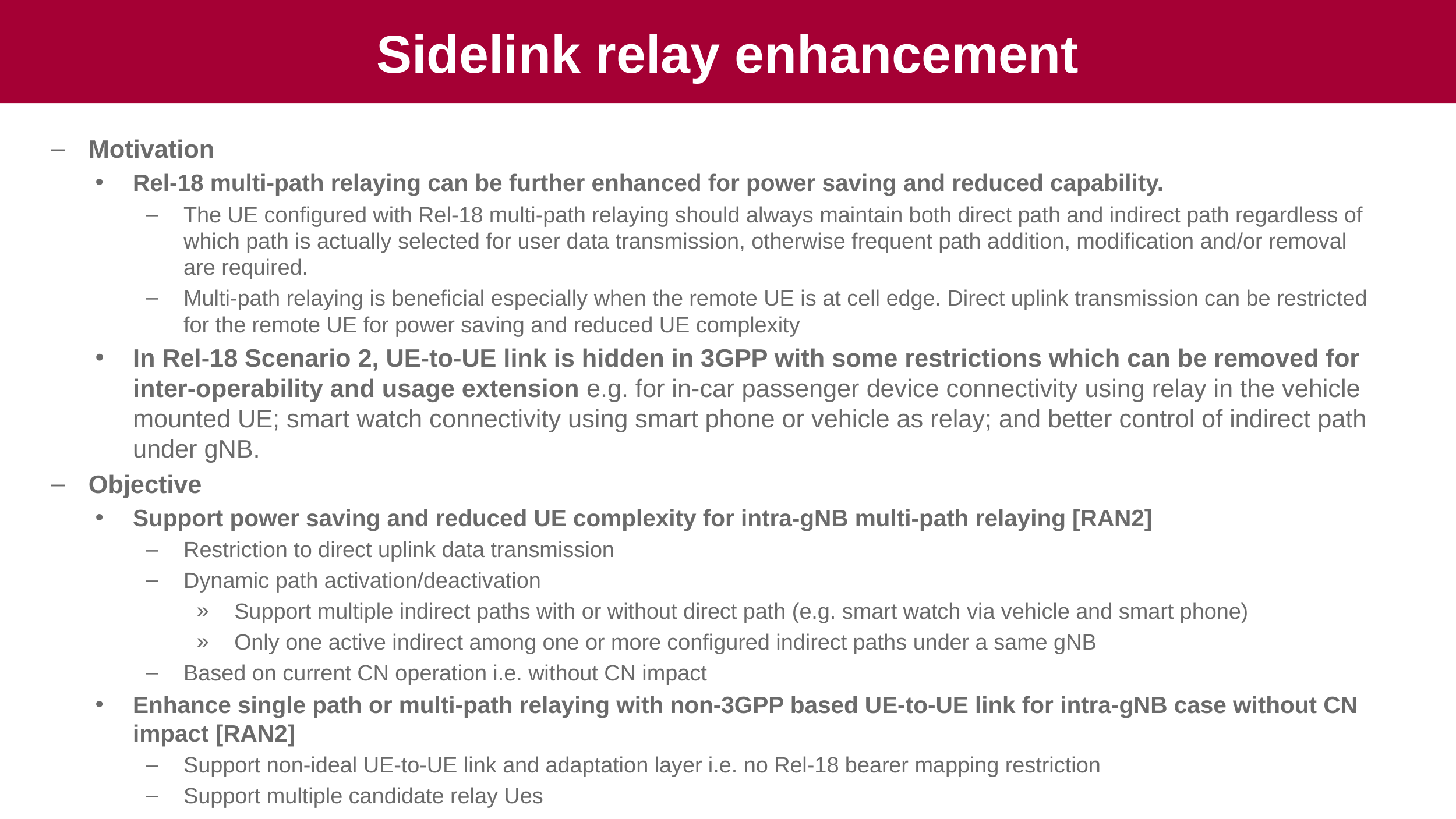

# Sidelink relay enhancement
Motivation
Rel-18 multi-path relaying can be further enhanced for power saving and reduced capability.
The UE configured with Rel-18 multi-path relaying should always maintain both direct path and indirect path regardless of which path is actually selected for user data transmission, otherwise frequent path addition, modification and/or removal are required.
Multi-path relaying is beneficial especially when the remote UE is at cell edge. Direct uplink transmission can be restricted for the remote UE for power saving and reduced UE complexity
In Rel-18 Scenario 2, UE-to-UE link is hidden in 3GPP with some restrictions which can be removed for inter-operability and usage extension e.g. for in-car passenger device connectivity using relay in the vehicle mounted UE; smart watch connectivity using smart phone or vehicle as relay; and better control of indirect path under gNB.
Objective
Support power saving and reduced UE complexity for intra-gNB multi-path relaying [RAN2]
Restriction to direct uplink data transmission
Dynamic path activation/deactivation
Support multiple indirect paths with or without direct path (e.g. smart watch via vehicle and smart phone)
Only one active indirect among one or more configured indirect paths under a same gNB
Based on current CN operation i.e. without CN impact
Enhance single path or multi-path relaying with non-3GPP based UE-to-UE link for intra-gNB case without CN impact [RAN2]
Support non-ideal UE-to-UE link and adaptation layer i.e. no Rel-18 bearer mapping restriction
Support multiple candidate relay Ues